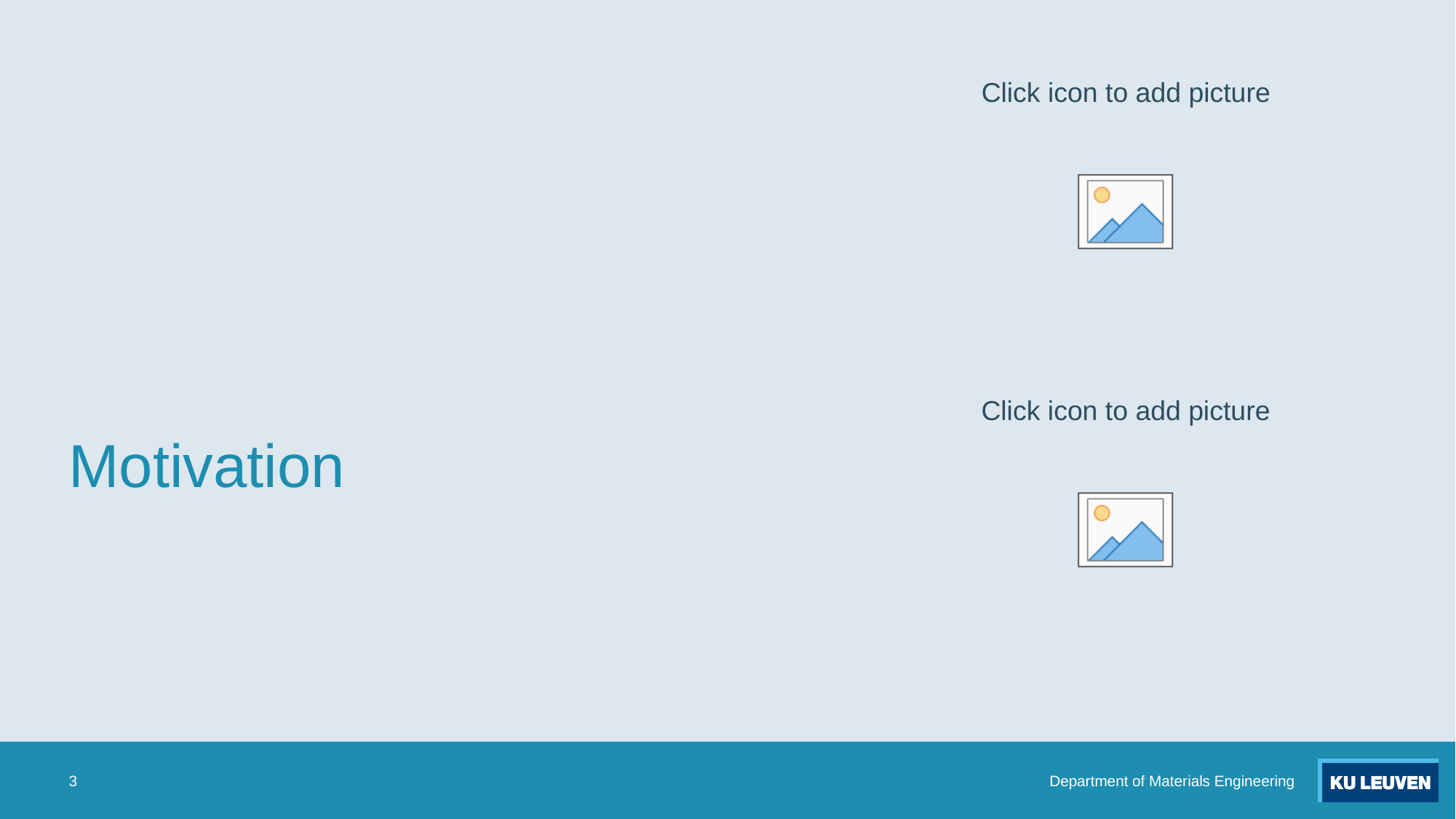

# Motivation

3
Department of Materials Engineering